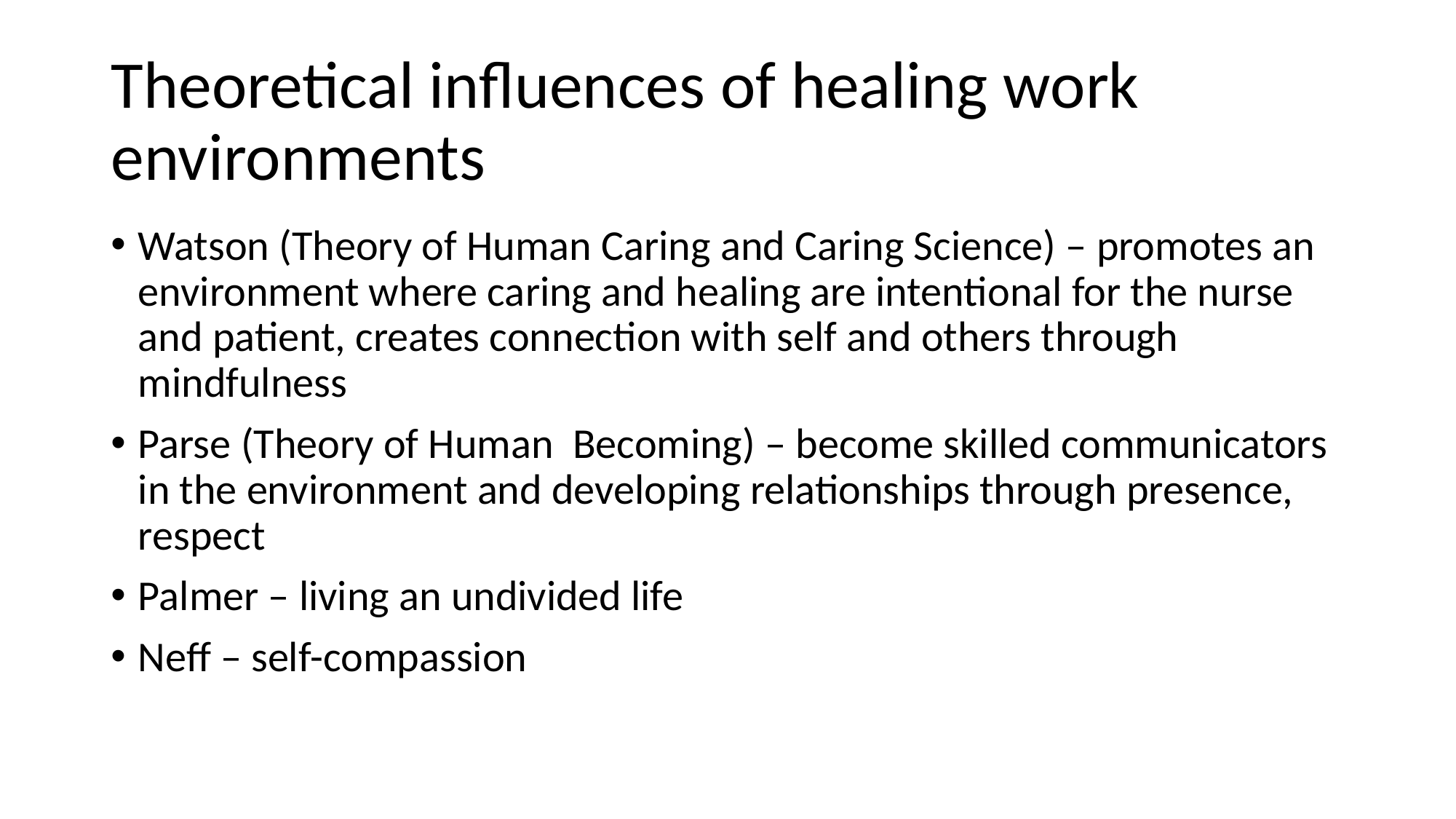

# Theoretical influences of healing work environments
Watson (Theory of Human Caring and Caring Science) – promotes an environment where caring and healing are intentional for the nurse and patient, creates connection with self and others through mindfulness
Parse (Theory of Human  Becoming) – become skilled communicators in the environment and developing relationships through presence, respect
Palmer – living an undivided life
Neff – self-compassion